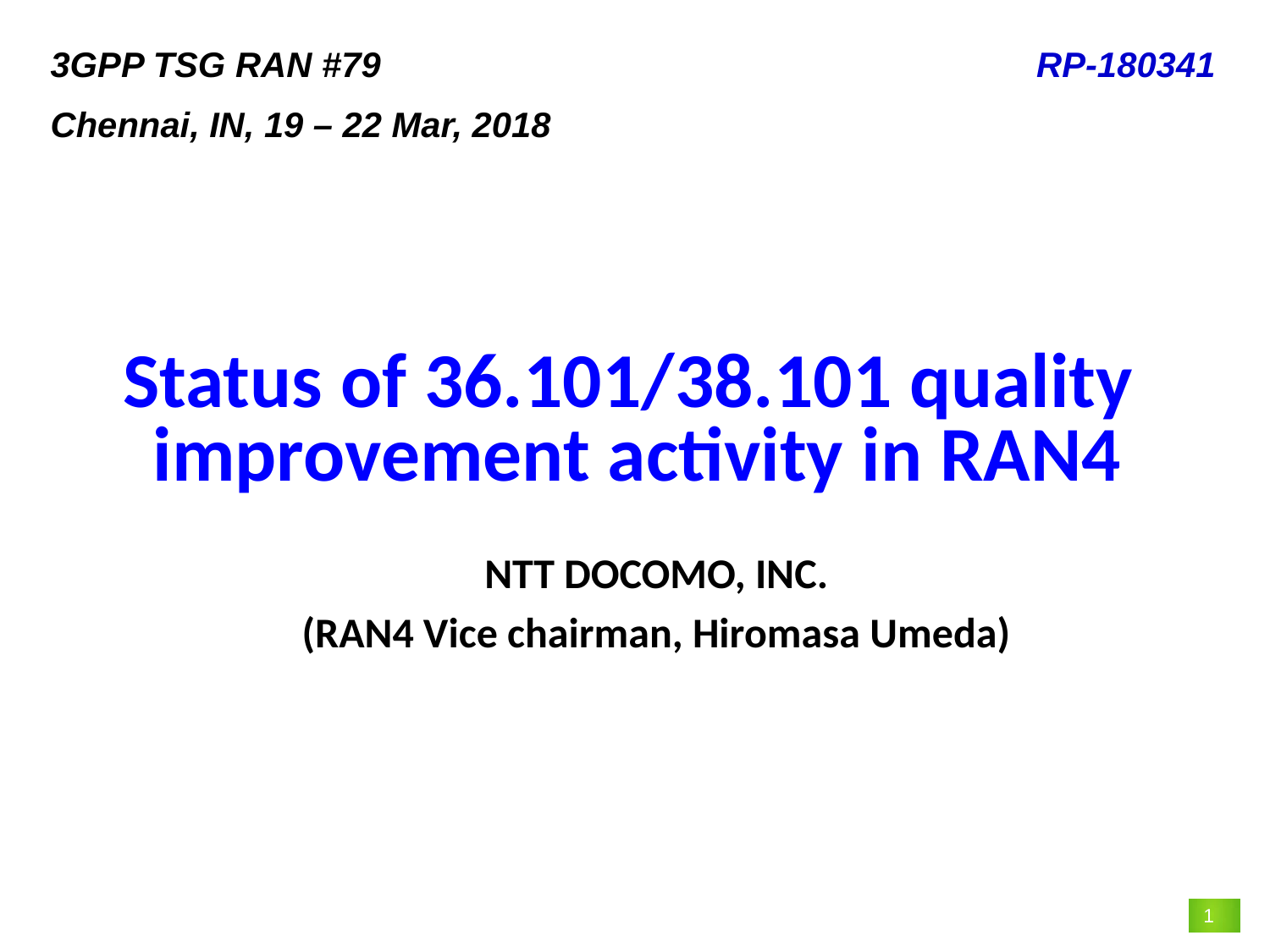

3GPP TSG RAN #79				                       RP-180341
Chennai, IN, 19 – 22 Mar, 2018
#
Status of 36.101/38.101 quality
improvement activity in RAN4
NTT DOCOMO, INC.
(RAN4 Vice chairman, Hiromasa Umeda)